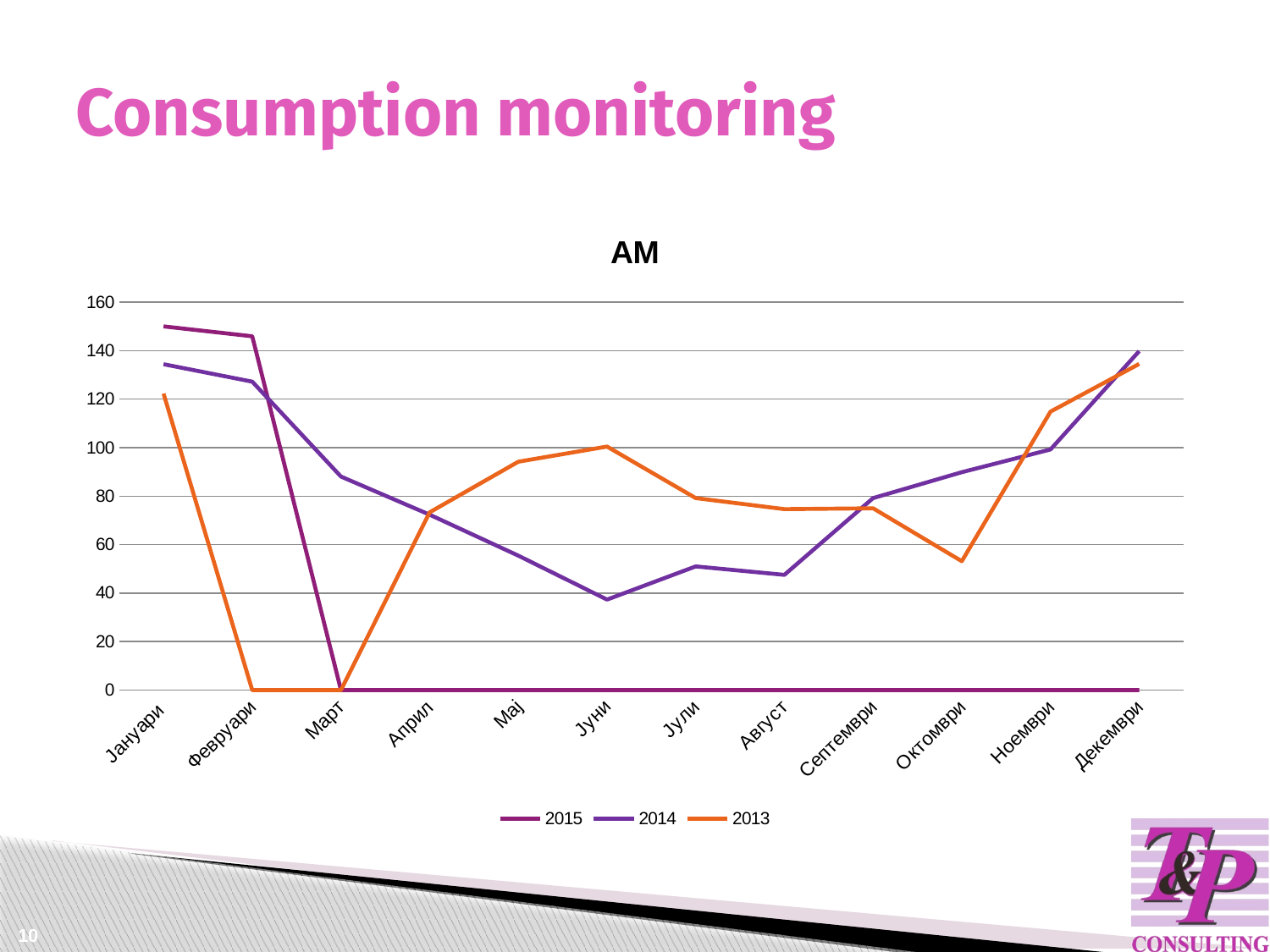

# Consumption monitoring

### Chart: АМ

| Category | 2015 | 2014 | 2013 |
|---|---|---|---|
| Јануари  | 150.0 | 134.4 | 122.27999999999999 |
| Февруари | 145.92 | 127.2 | 0.0 |
| Март | 0.0 | 88.08 | 0.0 |
| Април | 0.0 | 72.36 | 73.32 |
| Мај | 0.0 | 55.440000000000005 | 94.2 |
| Јуни | 0.0 | 37.32 | 100.44 |
| Јули | 0.0 | 51.0 | 79.2 |
| Август | 0.0 | 47.52 | 74.64 |
| Септември | 0.0 | 79.2 | 75.0 |
| Октомври | 0.0 | 89.88 | 53.160000000000004 |
| Ноември | 0.0 | 99.24 | 114.83999999999999 |
| Декември | 0.0 | 139.79999999999998 | 134.52 |
10